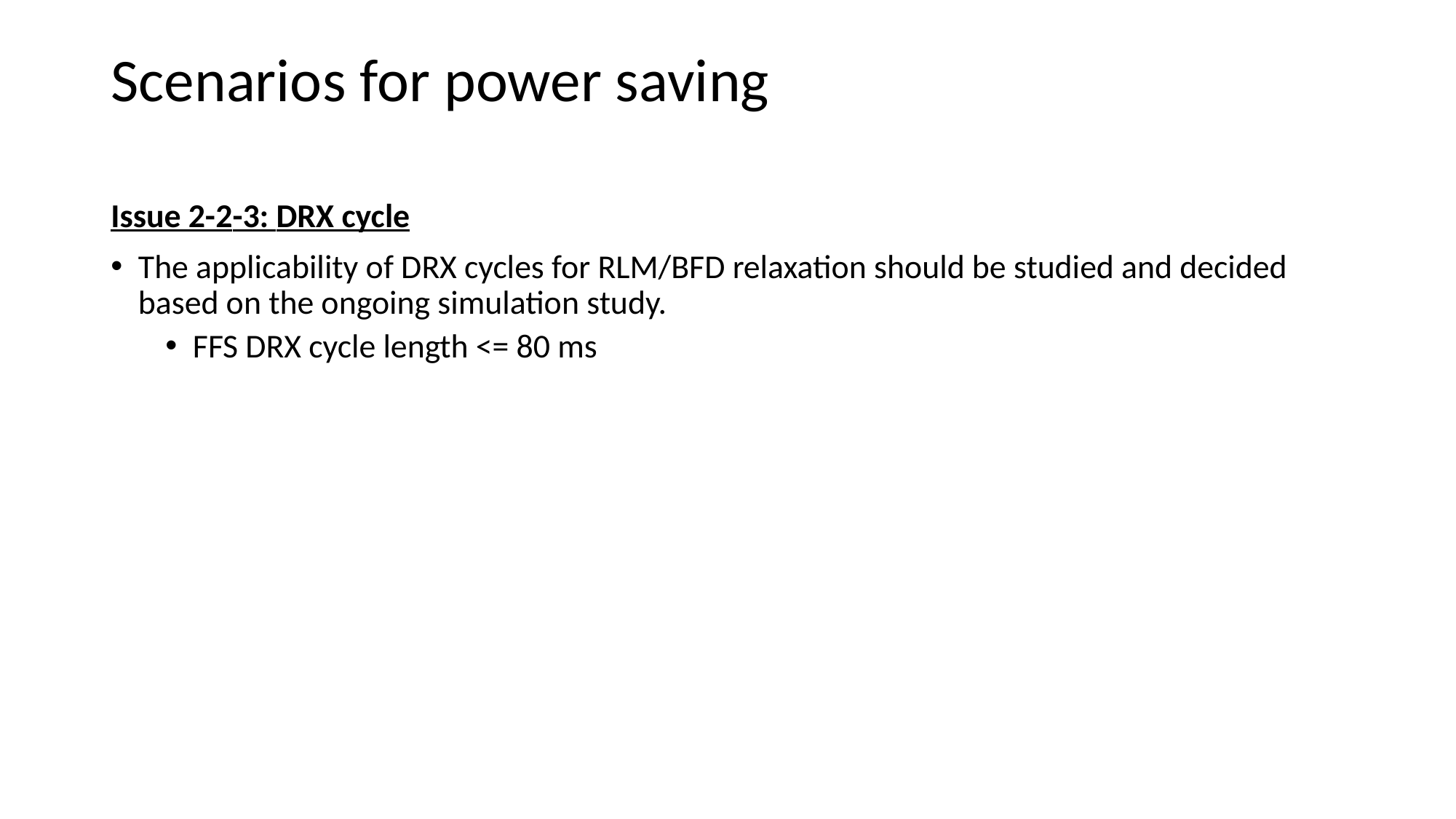

# Scenarios for power saving

Issue 2-2-3: DRX cycle
The applicability of DRX cycles for RLM/BFD relaxation should be studied and decided based on the ongoing simulation study.
FFS DRX cycle length <= 80 ms